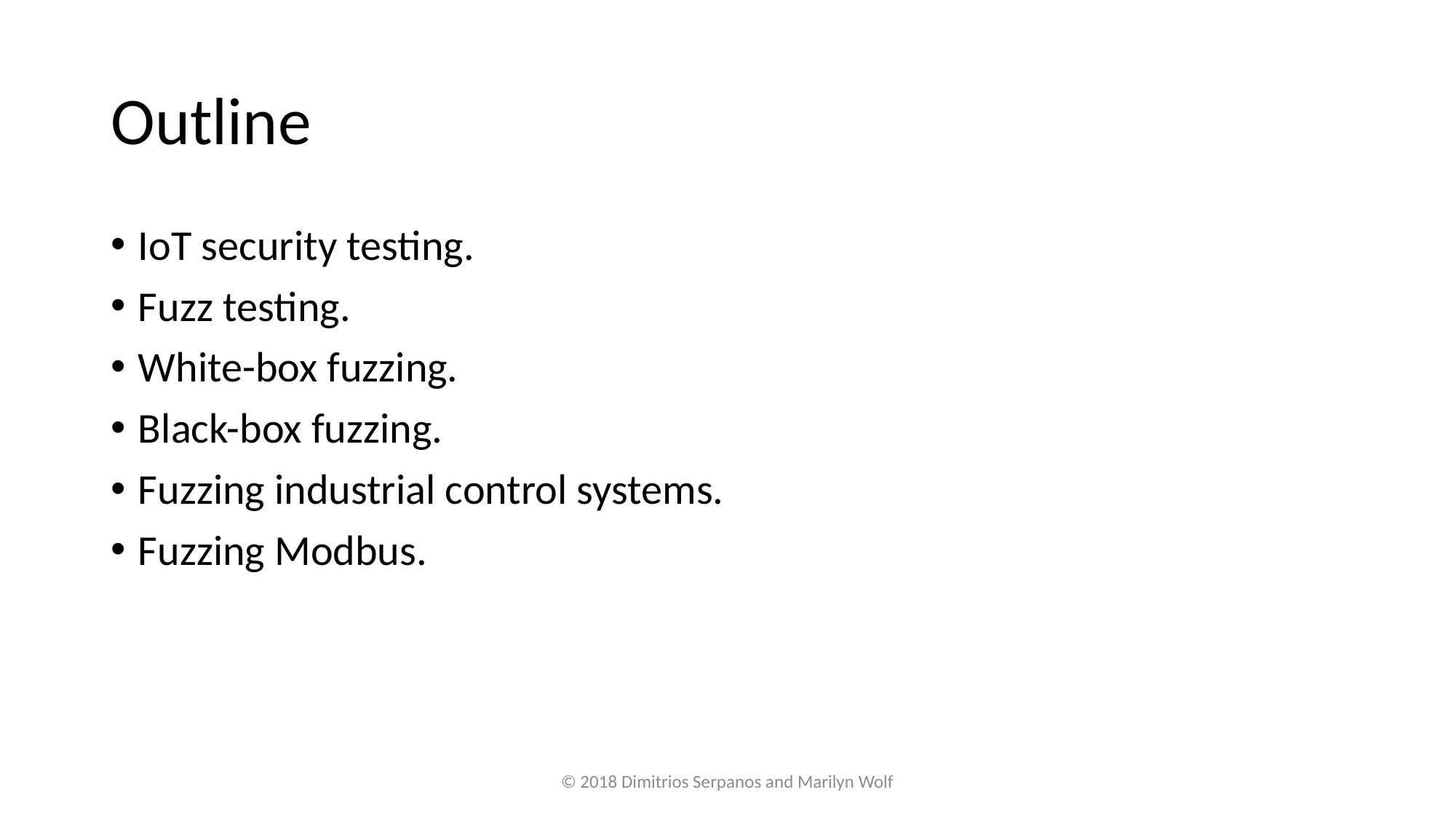

# Outline
IoT security testing.
Fuzz testing.
White-box fuzzing.
Black-box fuzzing.
Fuzzing industrial control systems.
Fuzzing Modbus.
© 2018 Dimitrios Serpanos and Marilyn Wolf